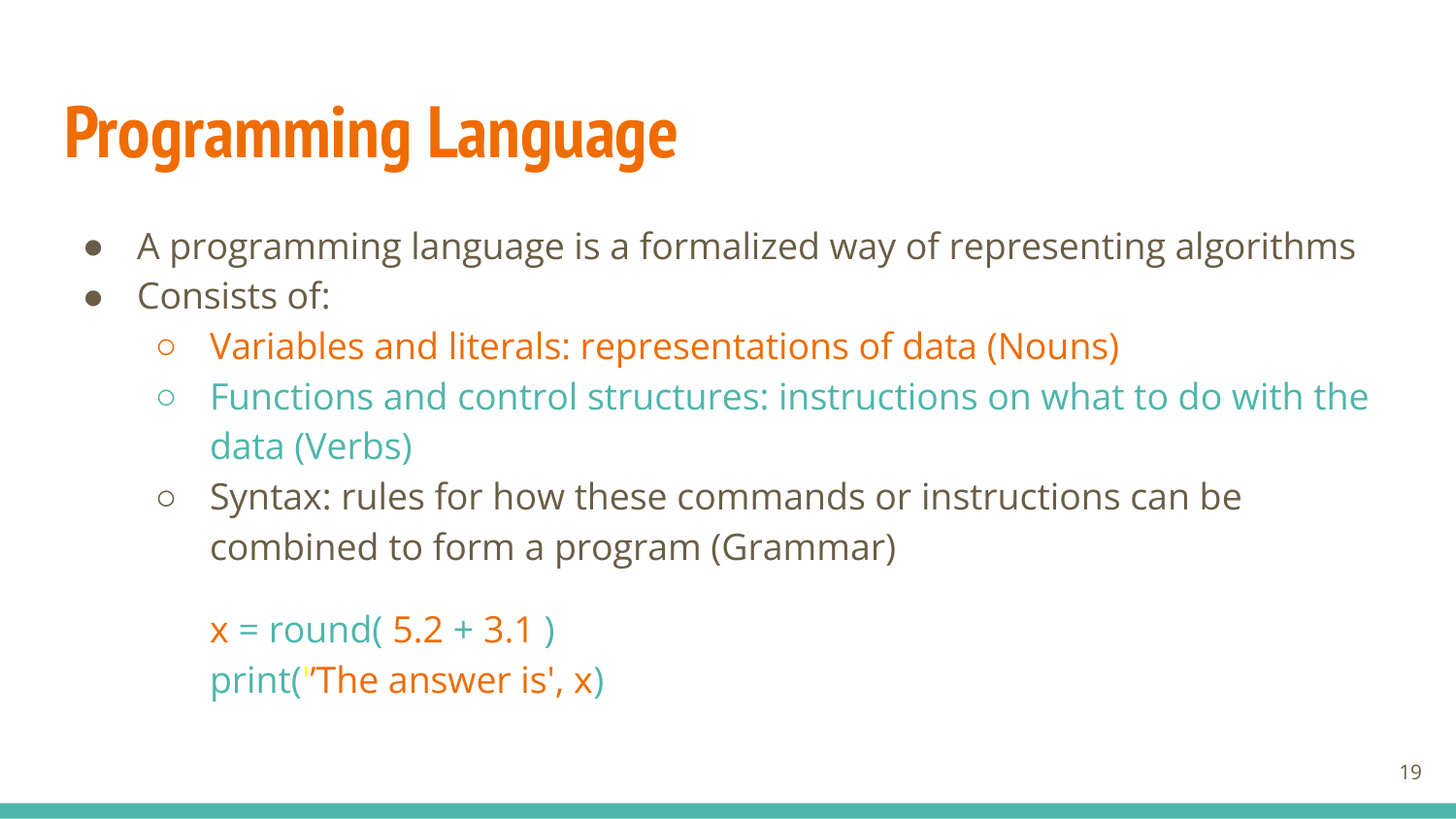

# Programming Language
A programming language is a formalized way of representing algorithms
Consists of:
Variables and literals: representations of data (Nouns)
Functions and control structures: instructions on what to do with the data (Verbs)
Syntax: rules for how these commands or instructions can be combined to form a program (Grammar)
x = round( 5.2 + 3.1 )
print('’The answer is', x)

19